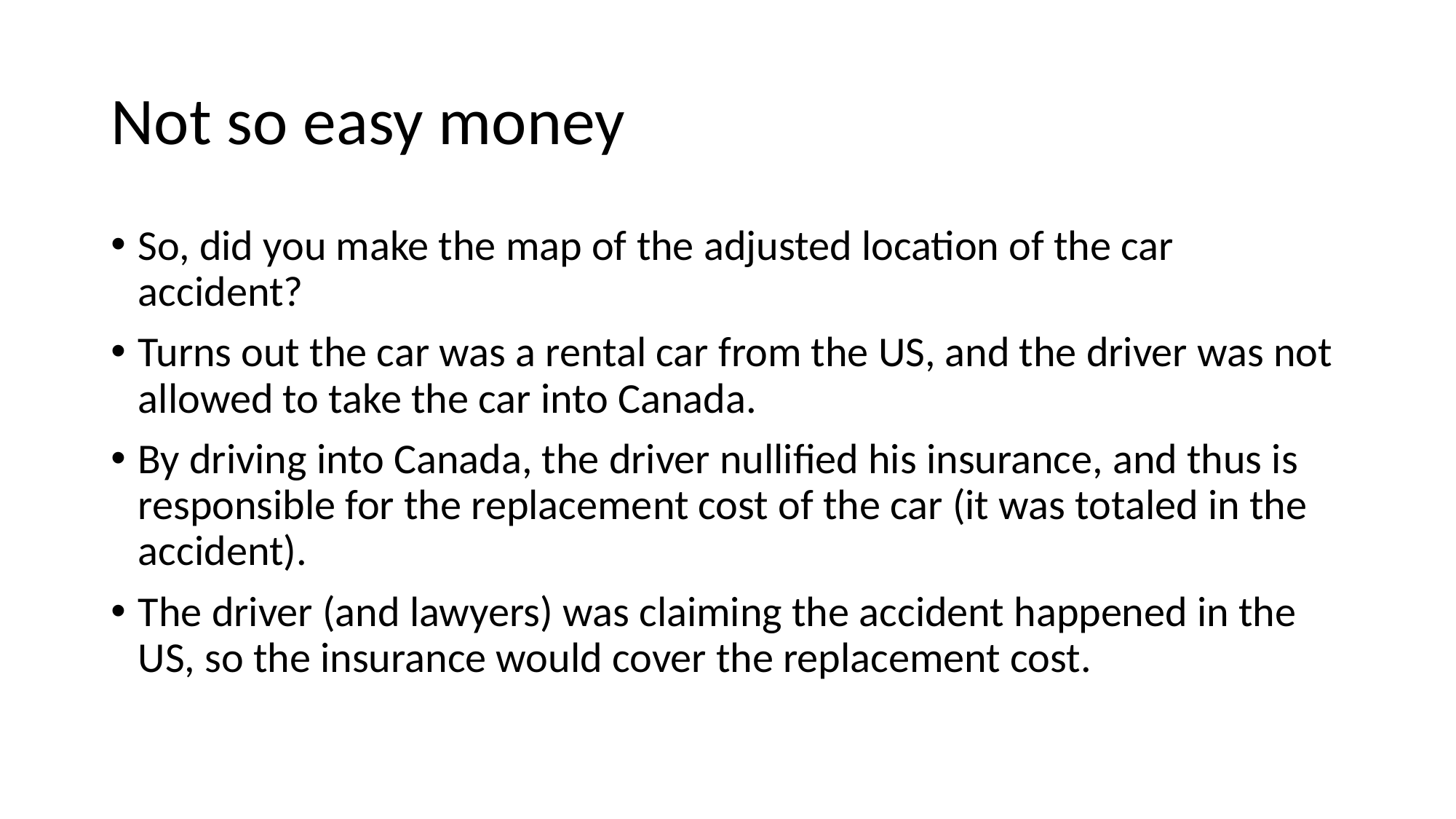

# Not so easy money
So, did you make the map of the adjusted location of the car accident?
Turns out the car was a rental car from the US, and the driver was not allowed to take the car into Canada.
By driving into Canada, the driver nullified his insurance, and thus is responsible for the replacement cost of the car (it was totaled in the accident).
The driver (and lawyers) was claiming the accident happened in the US, so the insurance would cover the replacement cost.